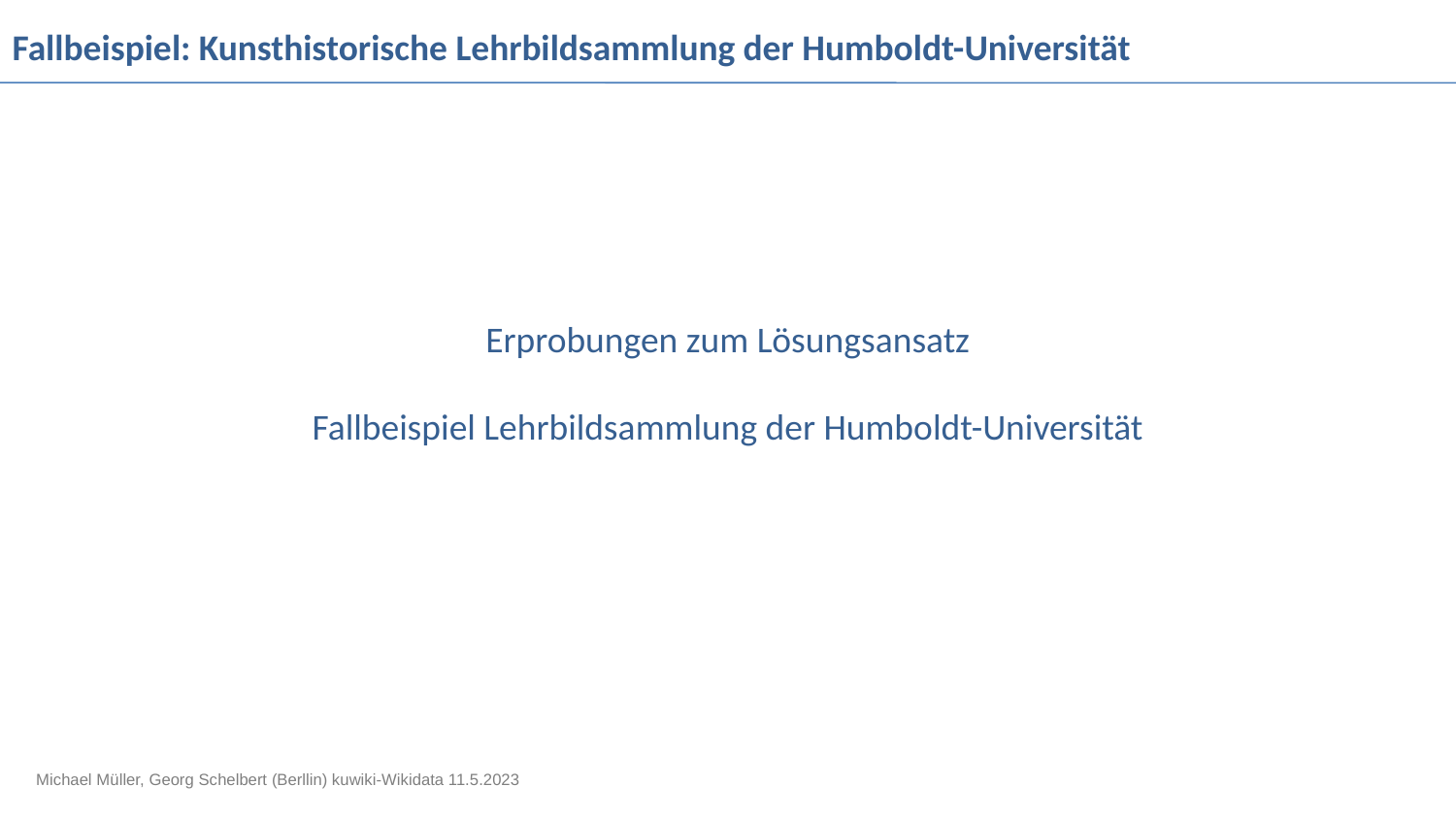

# Fallbeispiel: Kunsthistorische Lehrbildsammlung der Humboldt-Universität
Erprobungen zum Lösungsansatz

Fallbeispiel Lehrbildsammlung der Humboldt-Universität